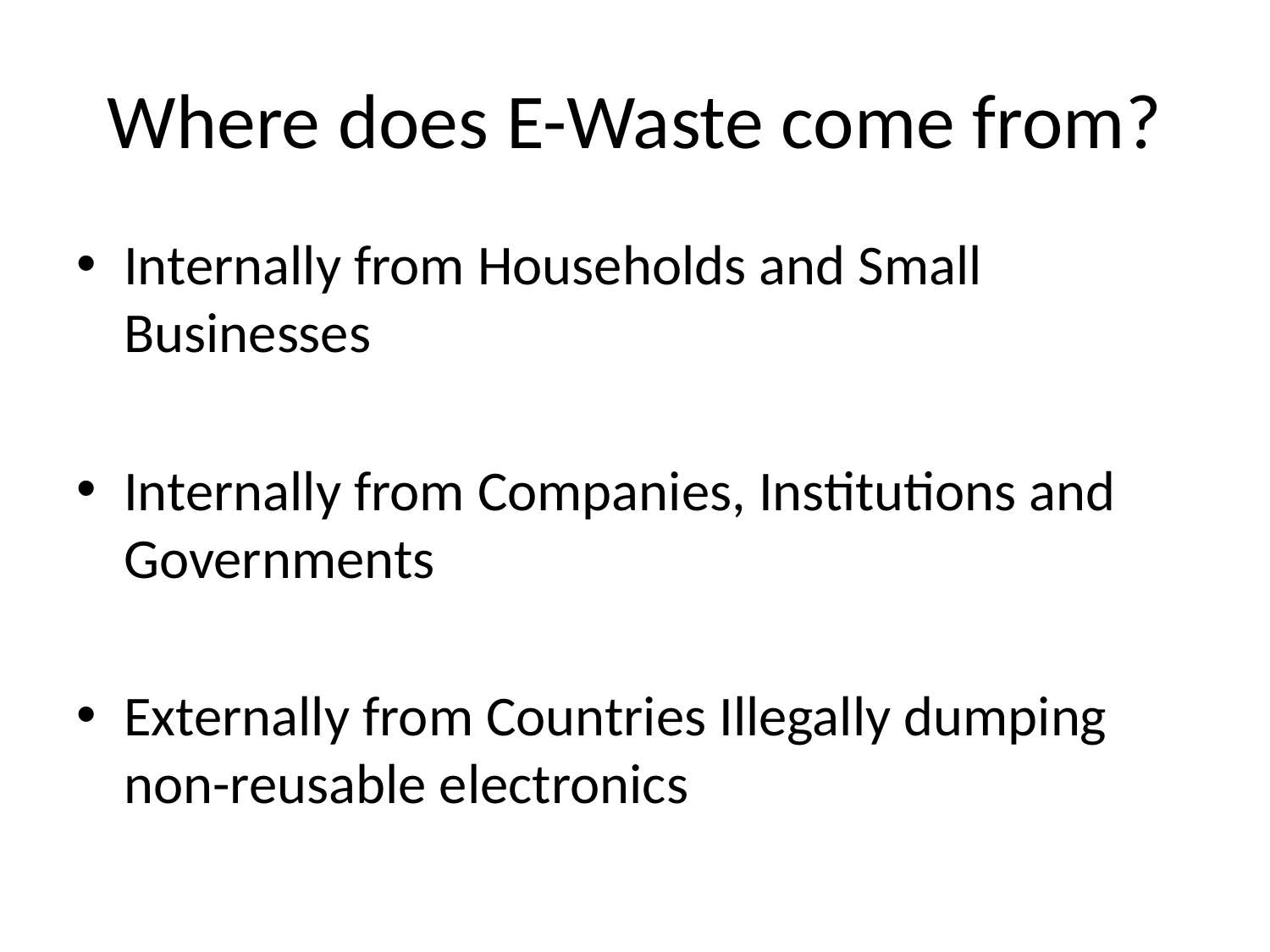

# Where does E-Waste come from?
Internally from Households and Small Businesses

Internally from Companies, Institutions and Governments

Externally from Countries Illegally dumping non-reusable electronics